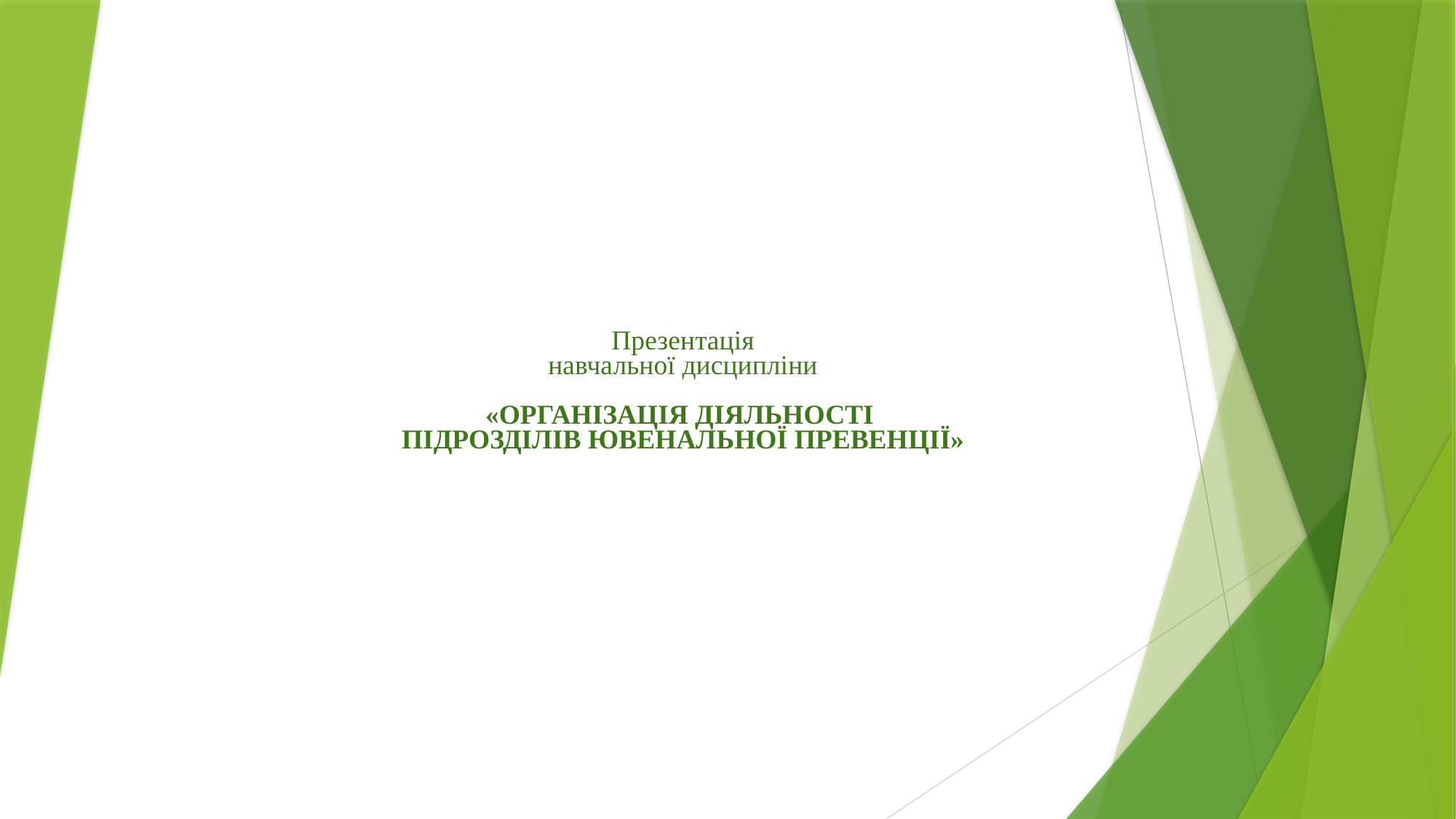

# Презентація навчальної дисципліни «ОРГАНІЗАЦІЯ ДІЯЛЬНОСТІ ПІДРОЗДІЛІВ ЮВЕНАЛЬНОЇ ПРЕВЕНЦІЇ»